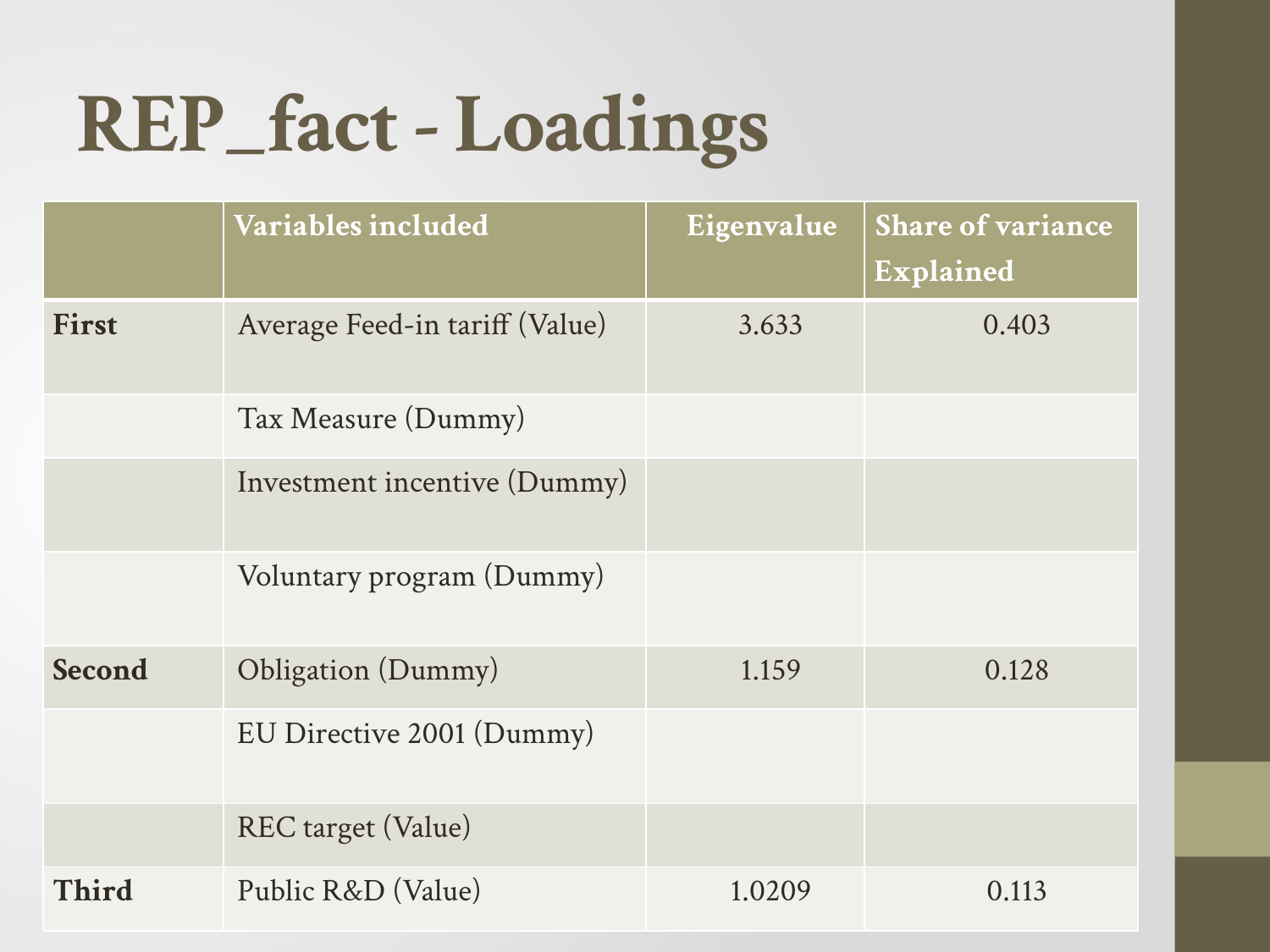

# REP_fact - Loadings
|  | Variables included | Eigenvalue | Share of variance Explained |
| --- | --- | --- | --- |
| First | Average Feed-in tariff (Value) | 3.633 | 0.403 |
|  | Tax Measure (Dummy) |  |  |
|  | Investment incentive (Dummy) |  |  |
|  | Voluntary program (Dummy) |  |  |
| Second | Obligation (Dummy) | 1.159 | 0.128 |
|  | EU Directive 2001 (Dummy) |  |  |
|  | REC target (Value) |  |  |
| Third | Public R&D (Value) | 1.0209 | 0.113 |